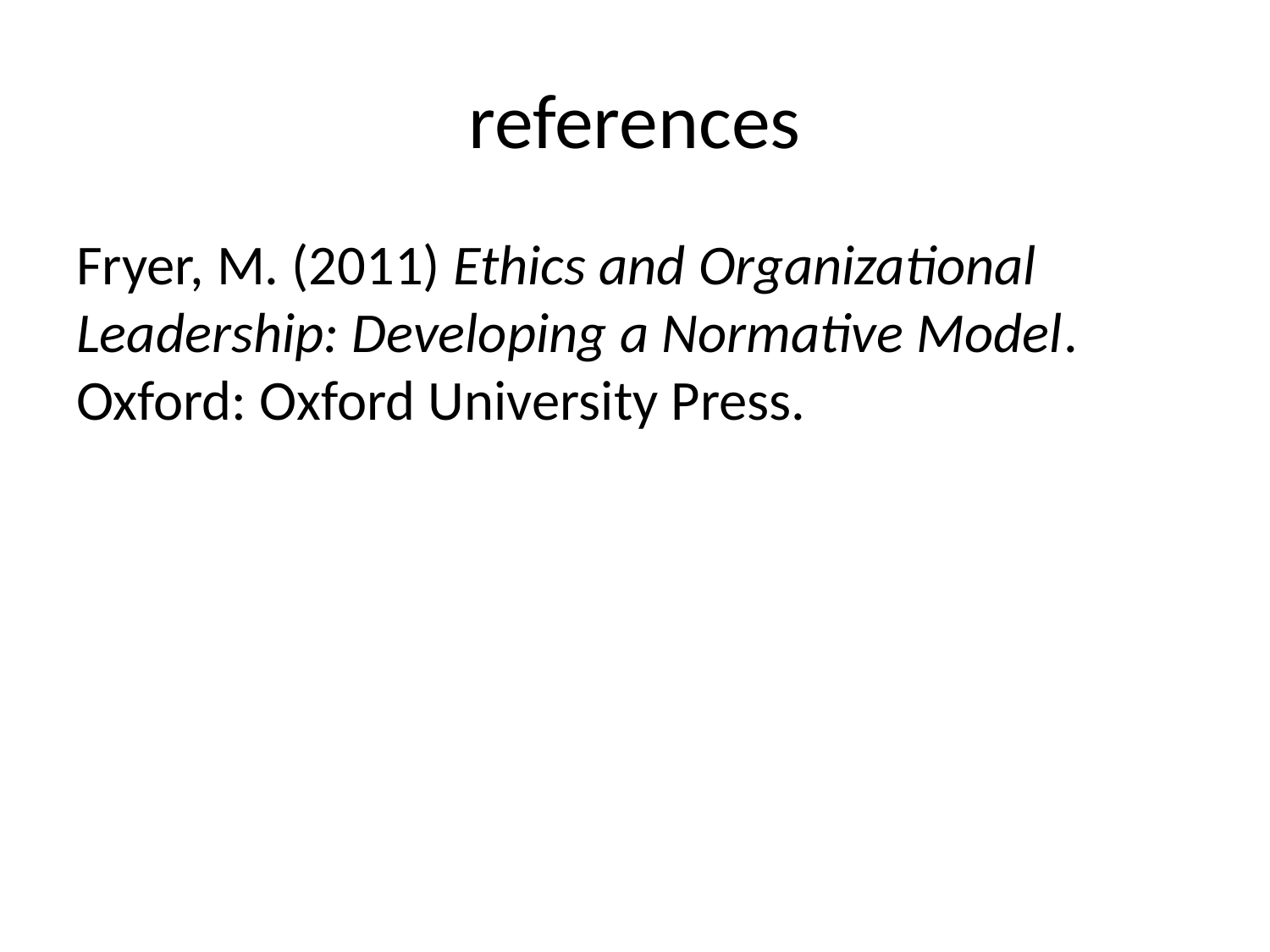

# references
Fryer, M. (2011) Ethics and Organizational Leadership: Developing a Normative Model. Oxford: Oxford University Press.